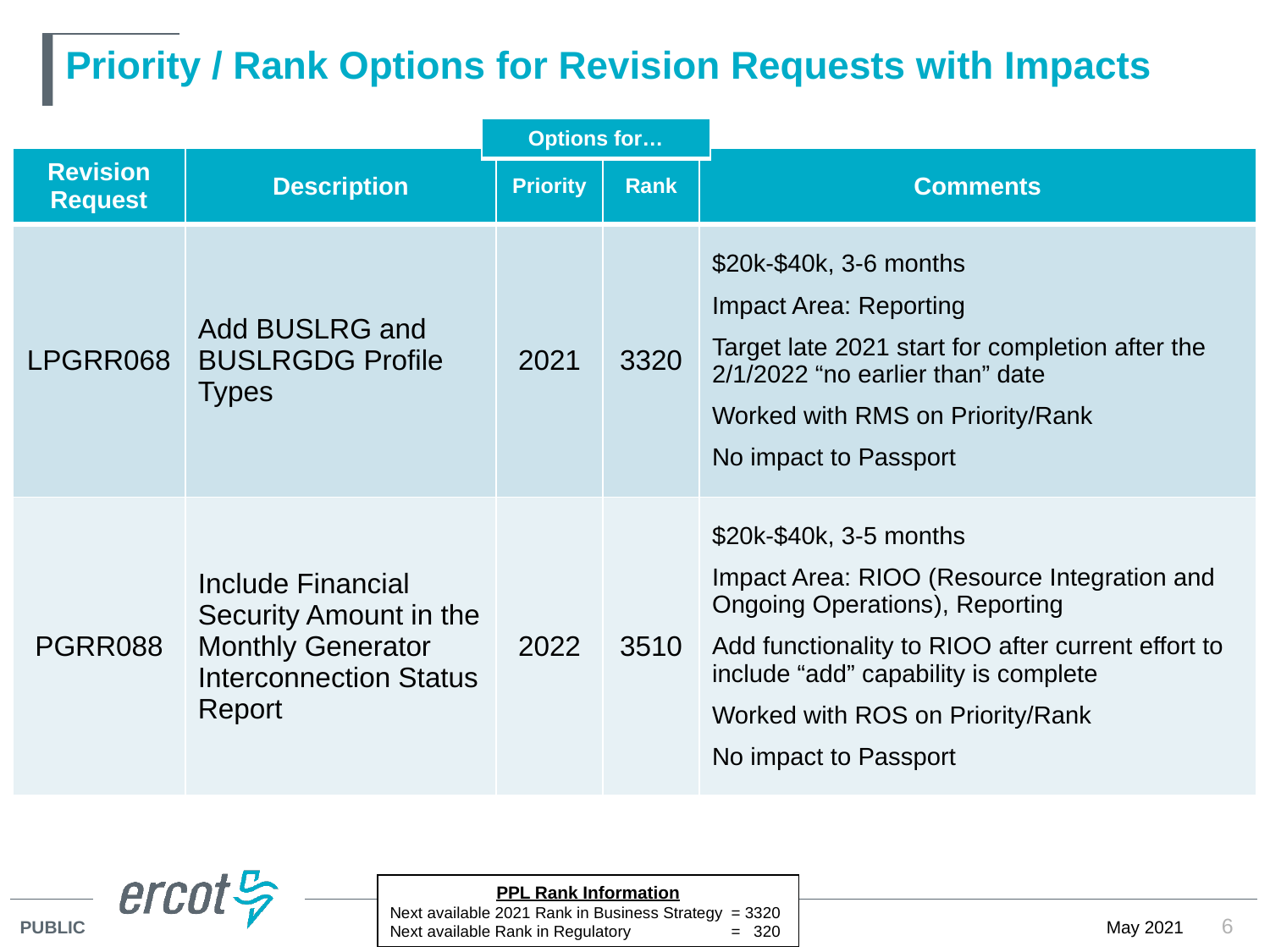

# Priority / Rank Options for Revision Requests with Impacts
| Options for… |
| --- |
| Revision Request | Description | Priority | Rank | Comments |
| --- | --- | --- | --- | --- |
| LPGRR068 | Add BUSLRG and BUSLRGDG Profile Types | 2021 | 3320 | $20k-$40k, 3-6 months Impact Area: Reporting Target late 2021 start for completion after the 2/1/2022 “no earlier than” date Worked with RMS on Priority/Rank No impact to Passport |
| PGRR088 | Include Financial Security Amount in the Monthly Generator Interconnection Status Report | 2022 | 3510 | $20k-$40k, 3-5 months Impact Area: RIOO (Resource Integration and Ongoing Operations), Reporting Add functionality to RIOO after current effort to include “add” capability is complete Worked with ROS on Priority/Rank No impact to Passport |
PPL Rank Information
Next available 2021 Rank in Business Strategy 	= 3320
Next available Rank in Regulatory	=   320
6